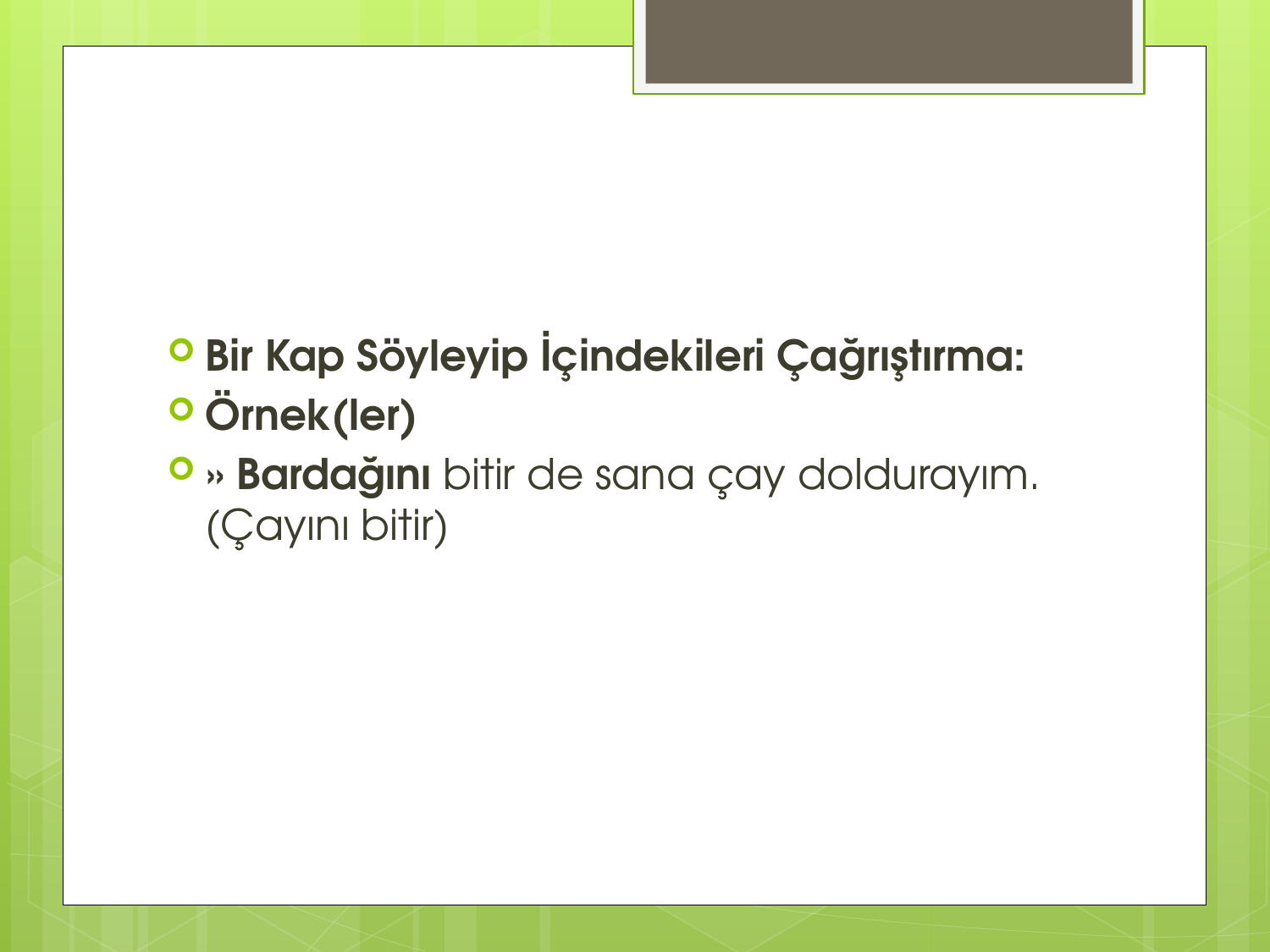

#
Bir Kap Söyleyip İçindekileri Çağrıştırma:
Örnek(ler)
» Bardağını bitir de sana çay doldurayım.  (Çayını bitir)